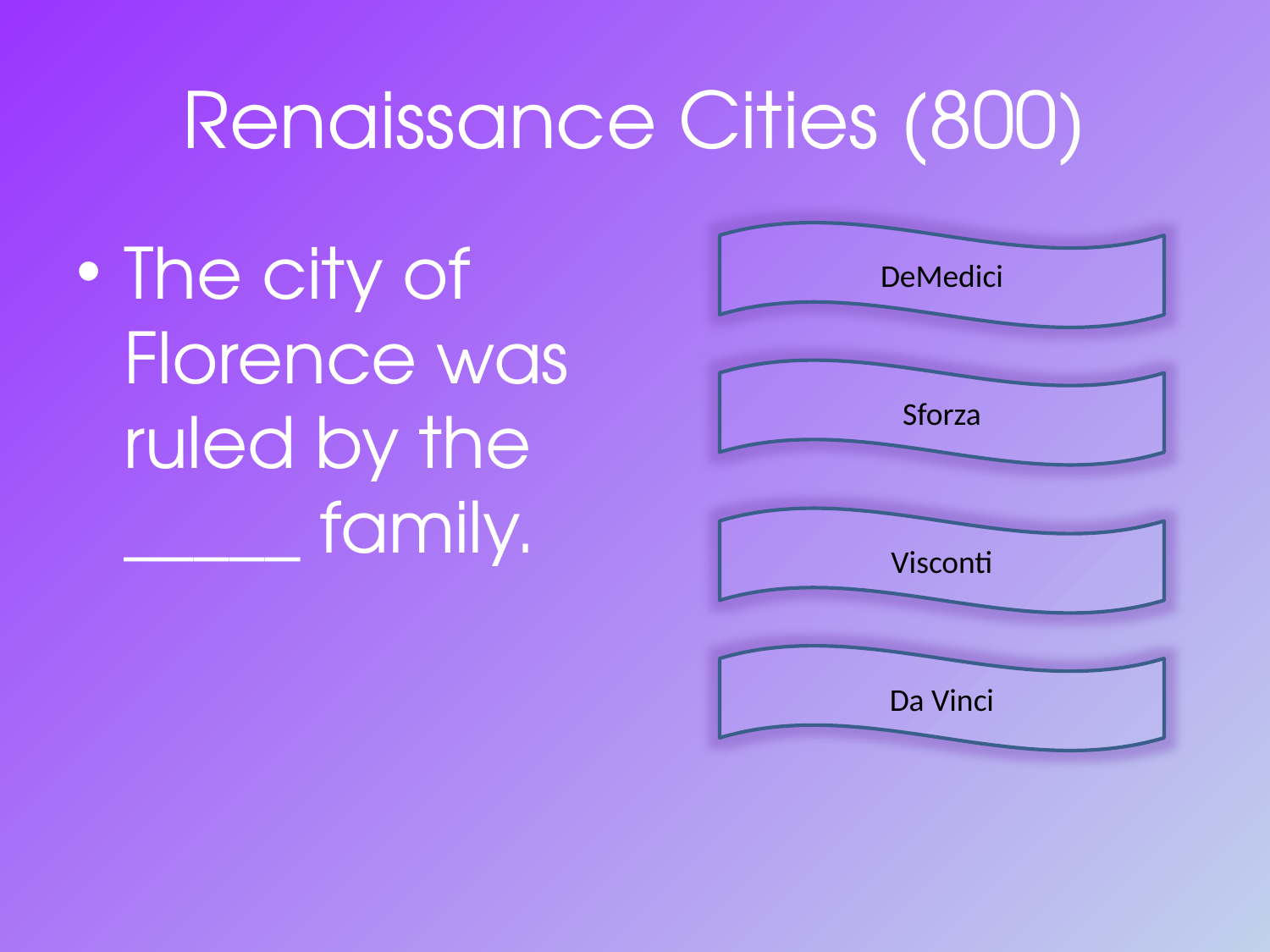

# Renaissance Cities (800)
The city of Florence was ruled by the _____ family.
DeMedici
Sforza
Visconti
Da Vinci